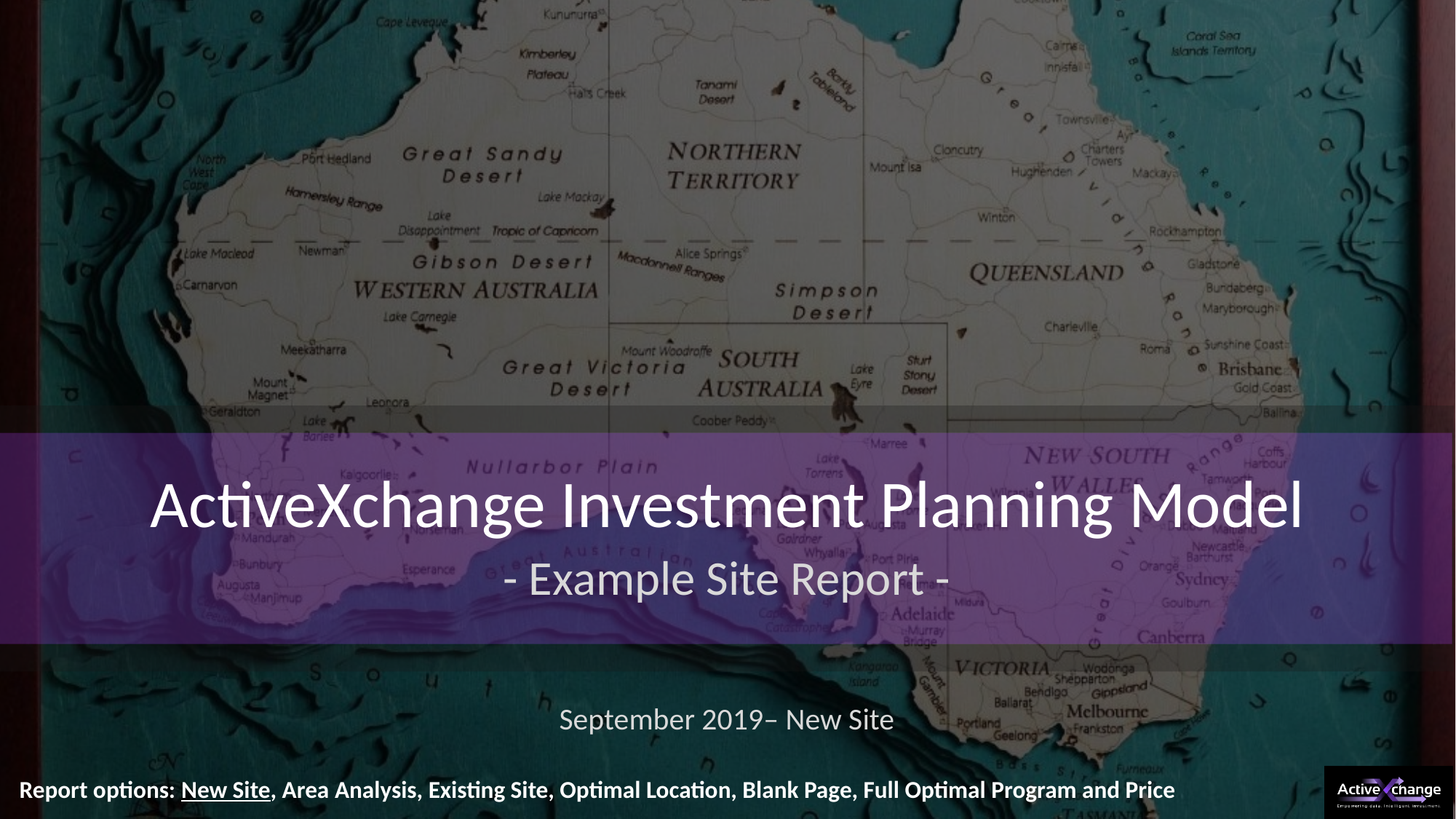

ActiveXchange Investment Planning Model
- Example Site Report -

September 2019– New Site
Report options: New Site, Area Analysis, Existing Site, Optimal Location, Blank Page, Full Optimal Program and Price